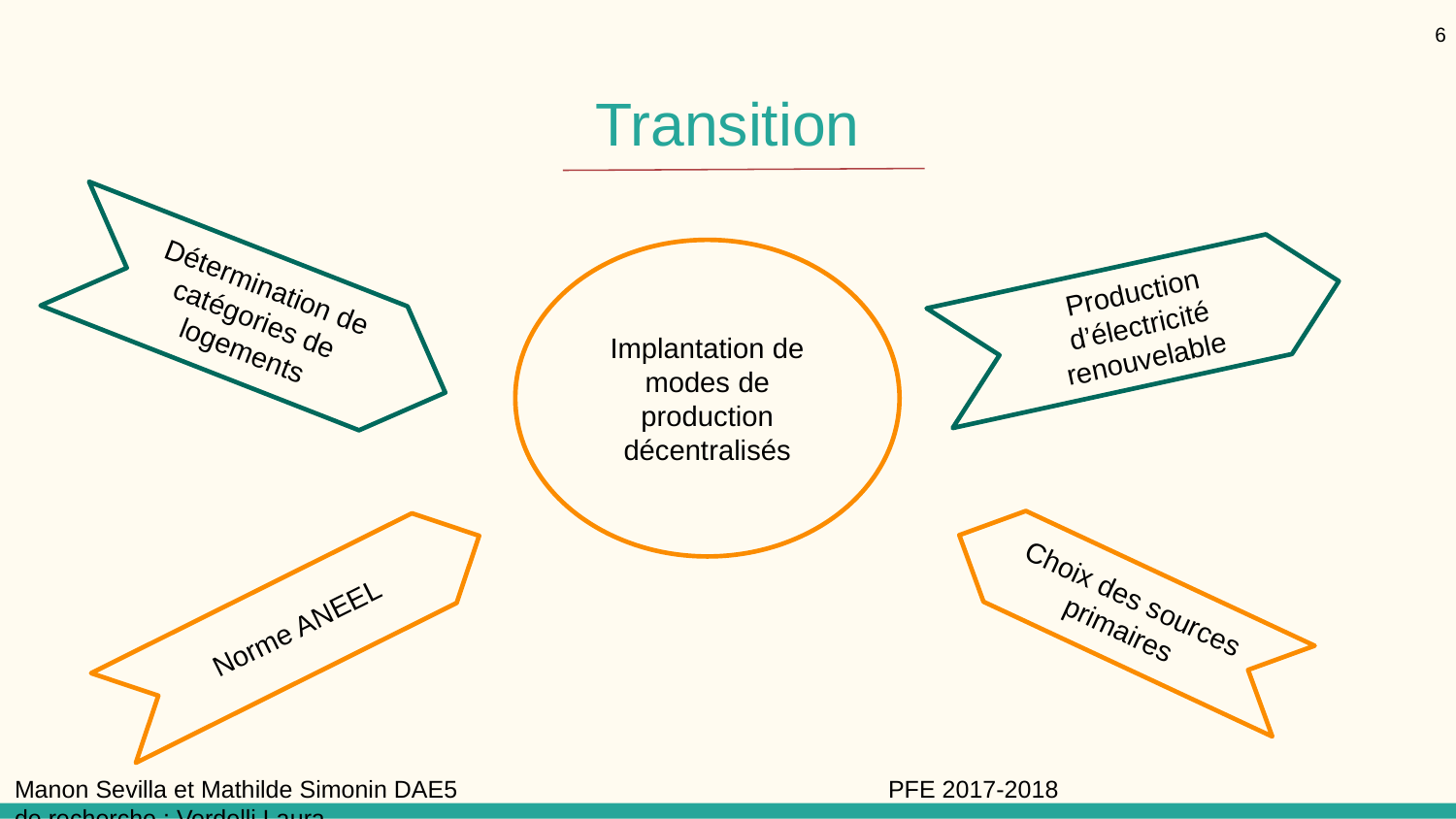

6
# Transition

Implantation de modes de production décentralisés

Détermination de catégories de logements

Production d’électricité renouvelable

Choix des sources primaires

Norme ANEEL

Manon Sevilla et Mathilde Simonin DAE5 			PFE 2017-2018 			Directeur de recherche : Verdelli Laura